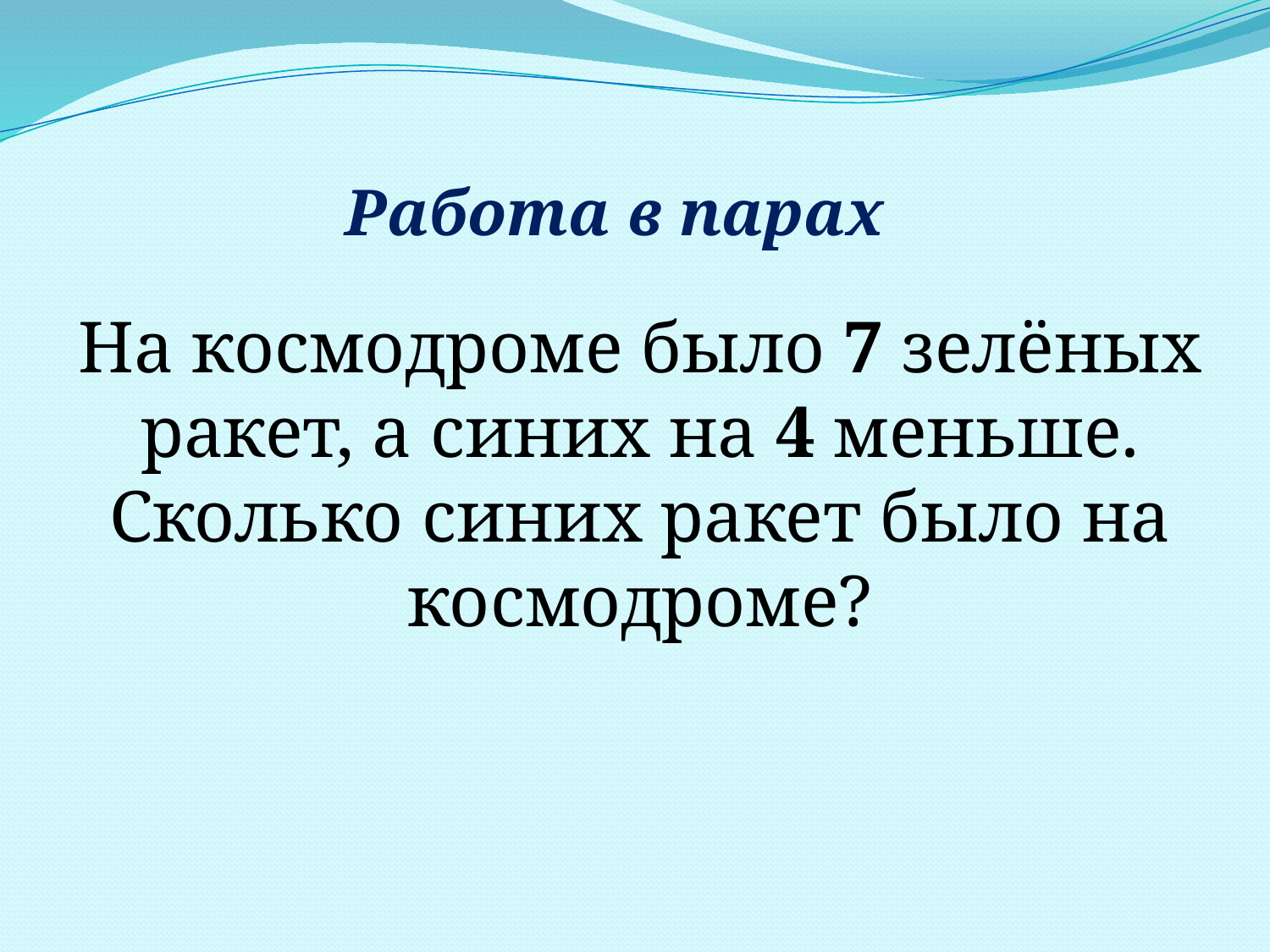

Работа в парах
На космодроме было 7 зелёных ракет, а синих на 4 меньше. Сколько синих ракет было на космодроме?